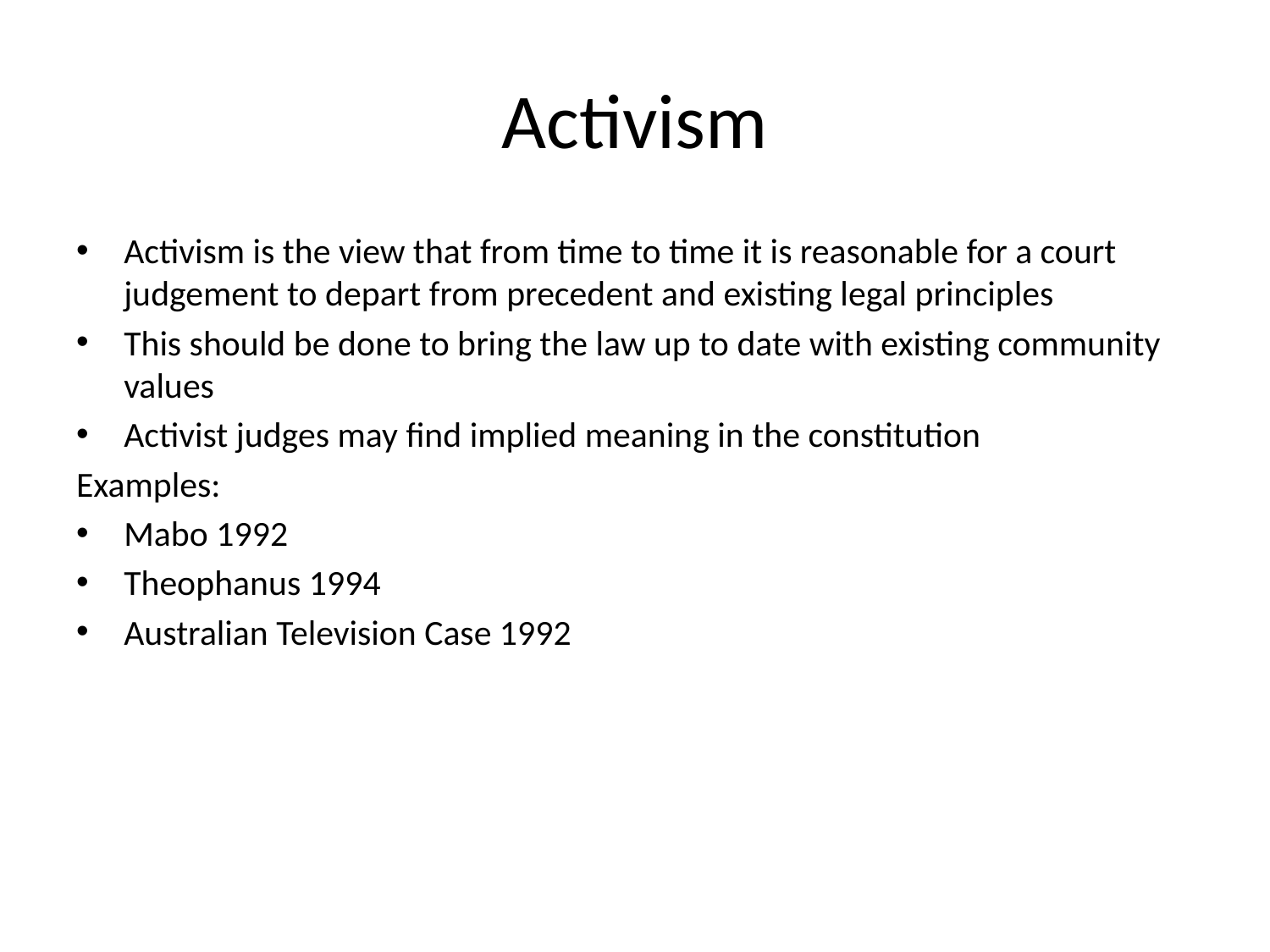

# Activism
Activism is the view that from time to time it is reasonable for a court judgement to depart from precedent and existing legal principles
This should be done to bring the law up to date with existing community values
Activist judges may find implied meaning in the constitution
Examples:
Mabo 1992
Theophanus 1994
Australian Television Case 1992